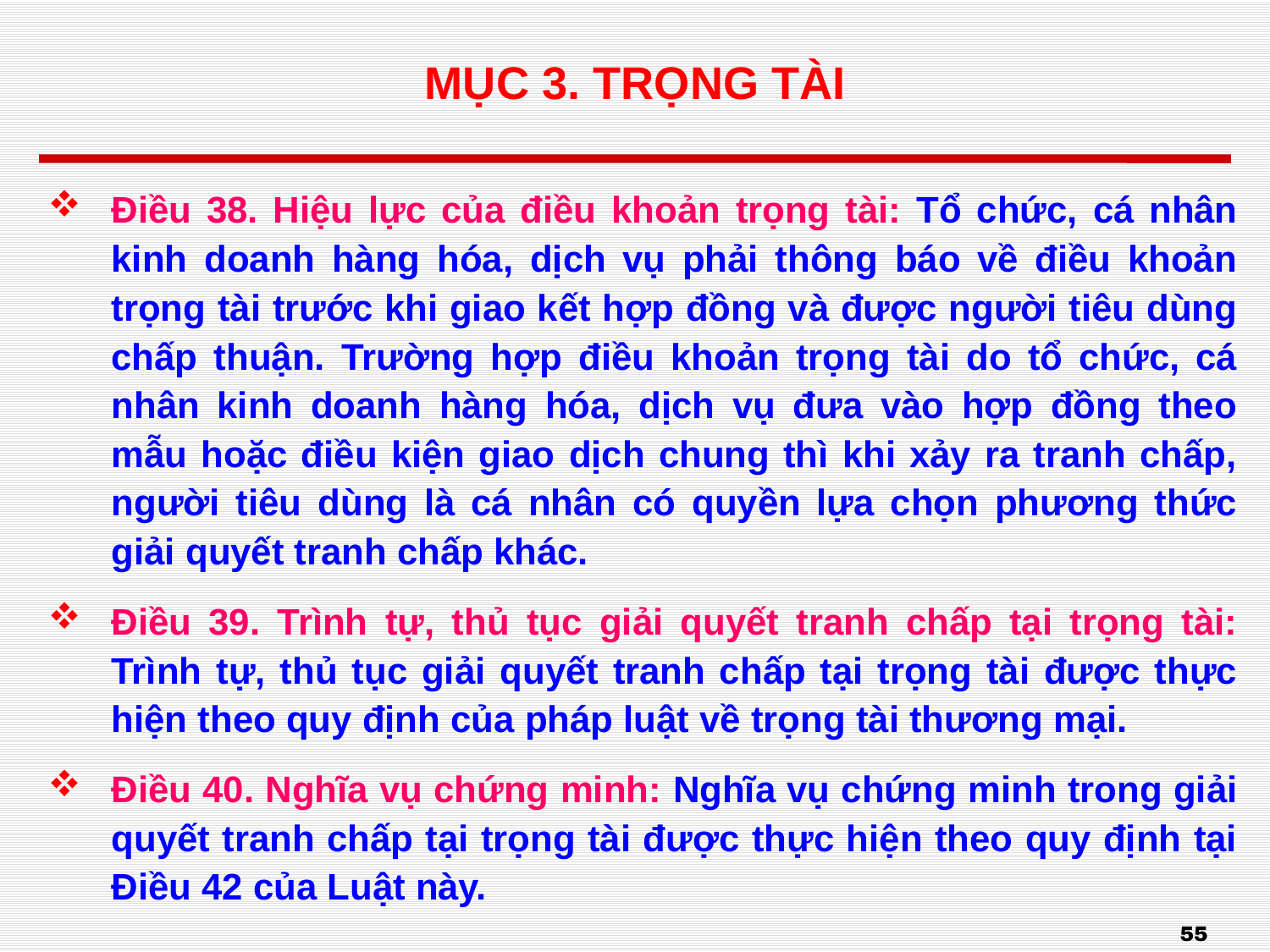

# MỤC 3. TRỌNG TÀI
Điều 38. Hiệu lực của điều khoản trọng tài: Tổ chức, cá nhân kinh doanh hàng hóa, dịch vụ phải thông báo về điều khoản trọng tài trước khi giao kết hợp đồng và được người tiêu dùng chấp thuận. Trường hợp điều khoản trọng tài do tổ chức, cá nhân kinh doanh hàng hóa, dịch vụ đưa vào hợp đồng theo mẫu hoặc điều kiện giao dịch chung thì khi xảy ra tranh chấp, người tiêu dùng là cá nhân có quyền lựa chọn phương thức giải quyết tranh chấp khác.
Điều 39. Trình tự, thủ tục giải quyết tranh chấp tại trọng tài: Trình tự, thủ tục giải quyết tranh chấp tại trọng tài được thực hiện theo quy định của pháp luật về trọng tài thương mại.
Điều 40. Nghĩa vụ chứng minh: Nghĩa vụ chứng minh trong giải quyết tranh chấp tại trọng tài được thực hiện theo quy định tại Điều 42 của Luật này.